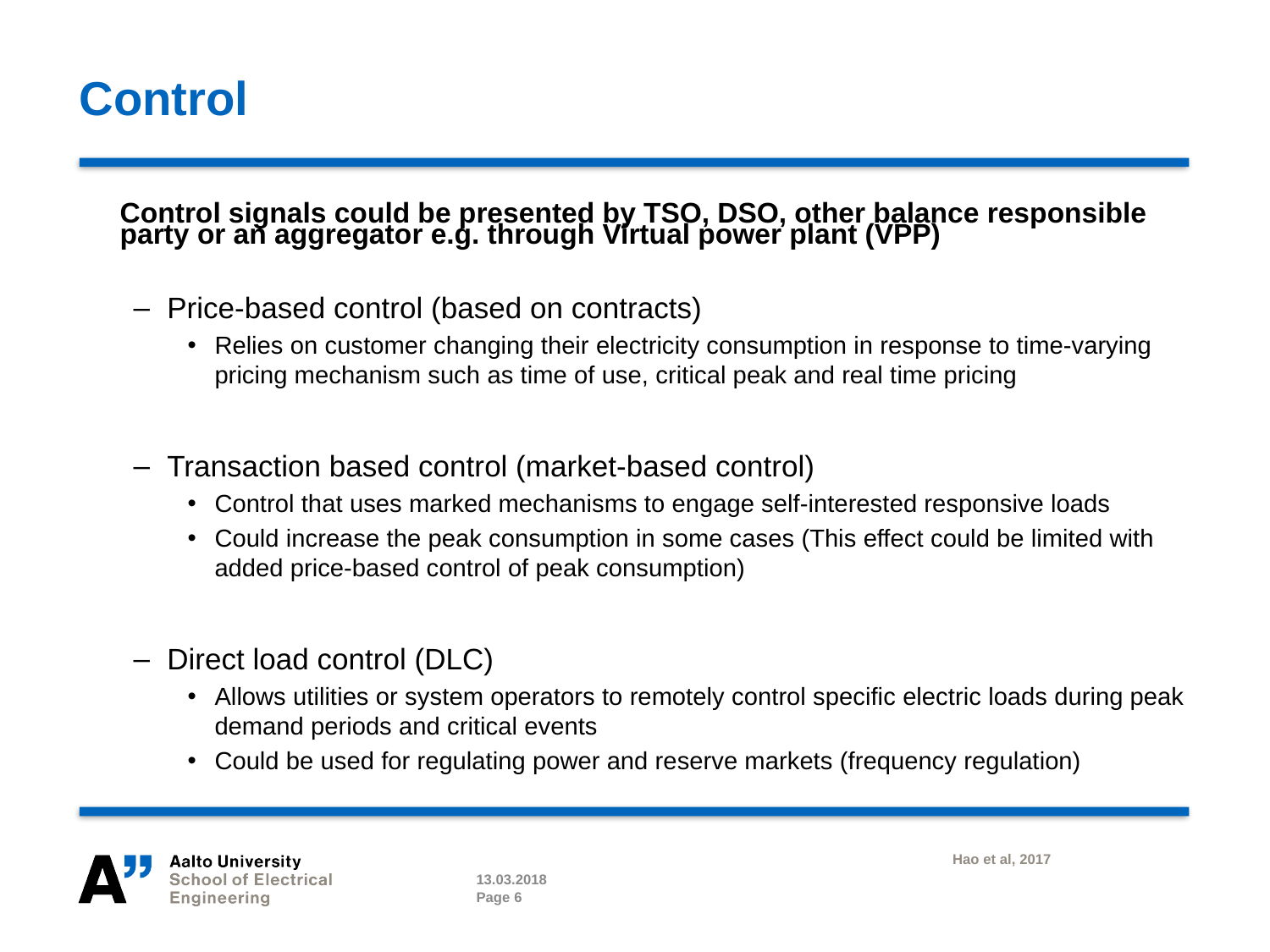

# Control
	Control signals could be presented by TSO, DSO, other balance responsible party or an aggregator e.g. through Virtual power plant (VPP)

Price-based control (based on contracts)
Relies on customer changing their electricity consumption in response to time-varying pricing mechanism such as time of use, critical peak and real time pricing

Transaction based control (market-based control)
Control that uses marked mechanisms to engage self-interested responsive loads
Could increase the peak consumption in some cases (This effect could be limited with added price-based control of peak consumption)

Direct load control (DLC)
Allows utilities or system operators to remotely control specific electric loads during peak demand periods and critical events
Could be used for regulating power and reserve markets (frequency regulation)

Hao et al, 2017
13.03.2018

Page 6